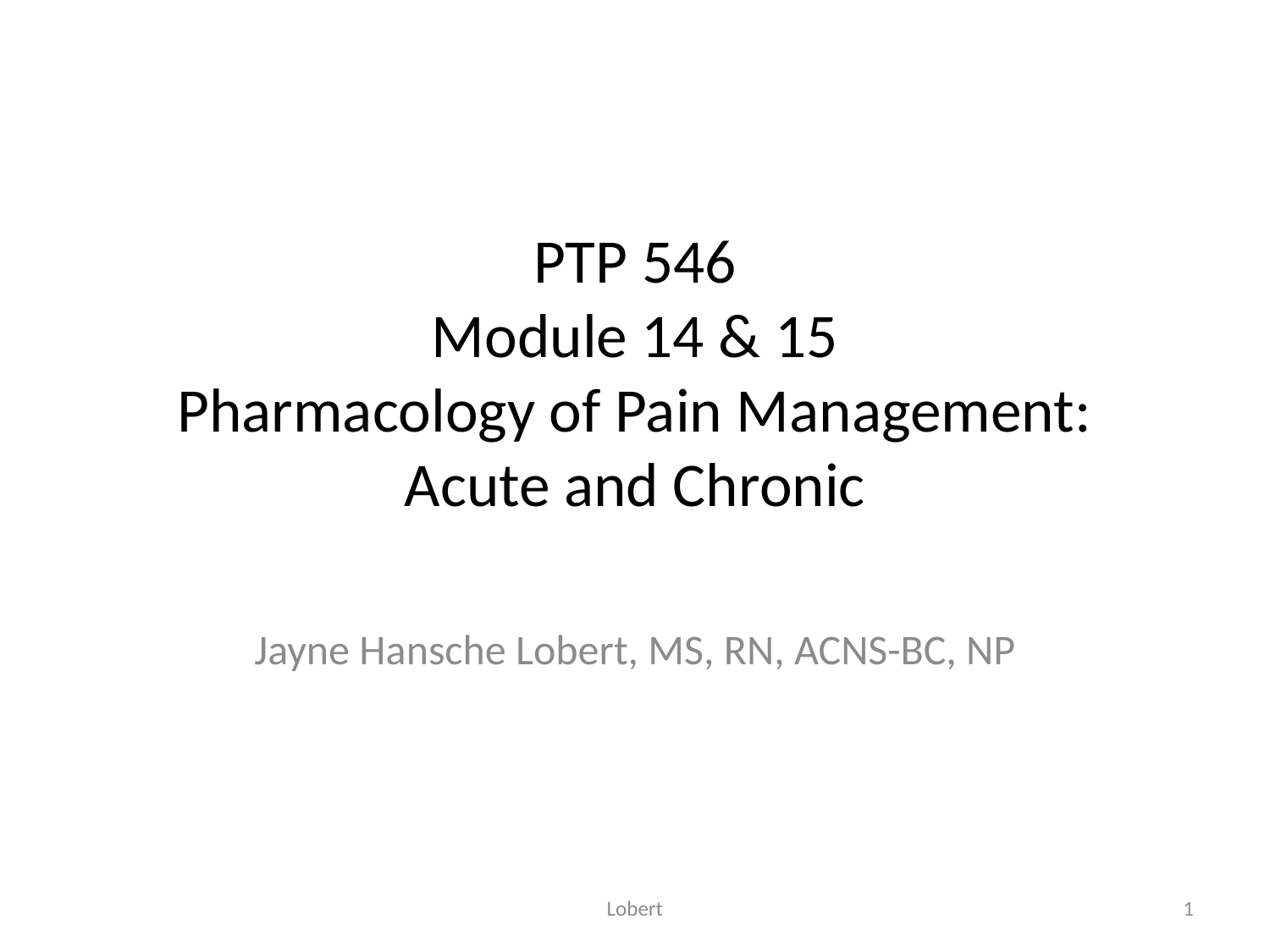

# PTP 546 Module 14 & 15 Pharmacology of Pain Management: Acute and Chronic

Jayne Hansche Lobert, MS, RN, ACNS-BC, NP
Lobert
1